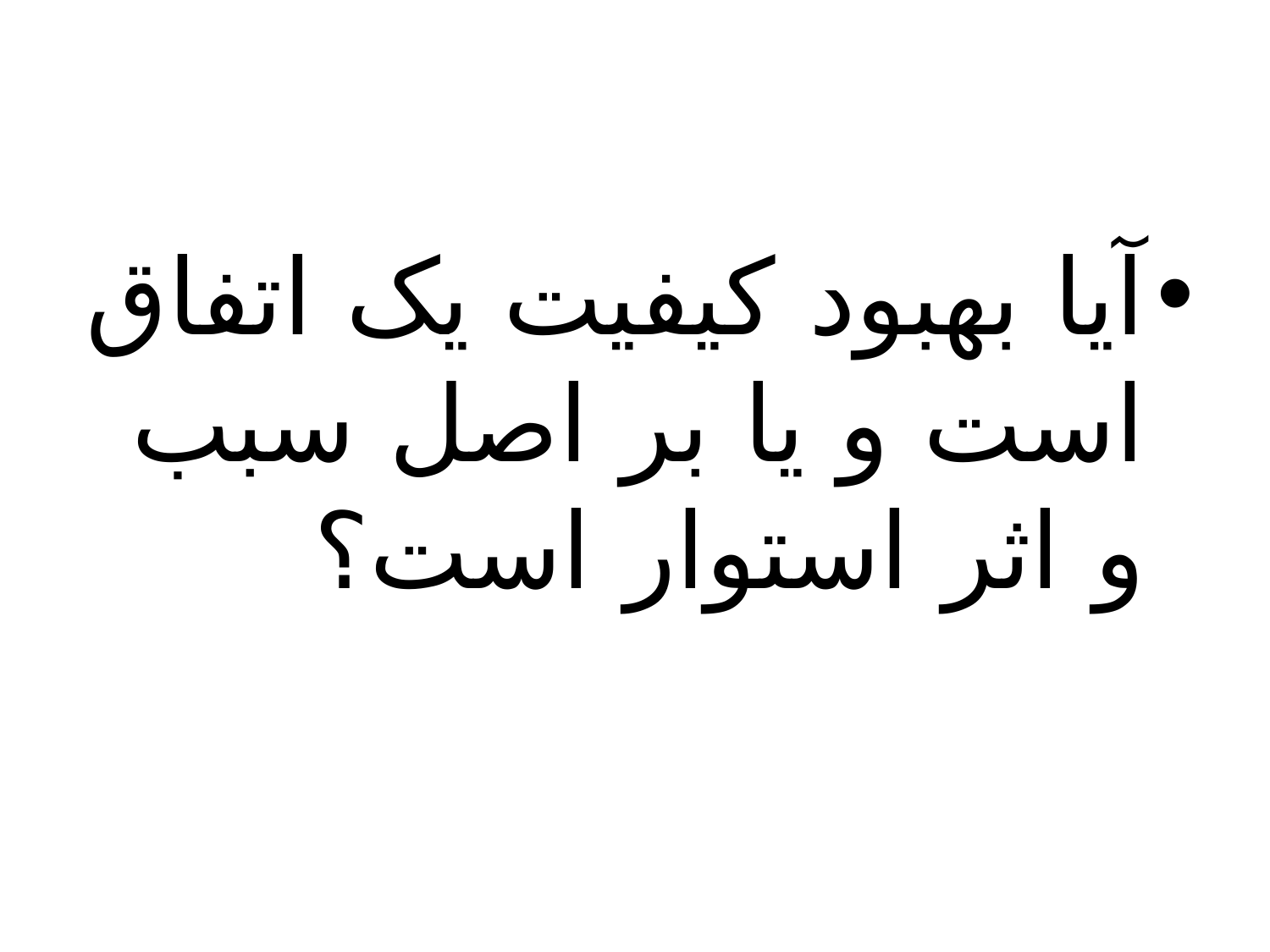

#
آیا بهبود کیفیت یک اتفاق است و یا بر اصل سبب و اثر استوار است؟